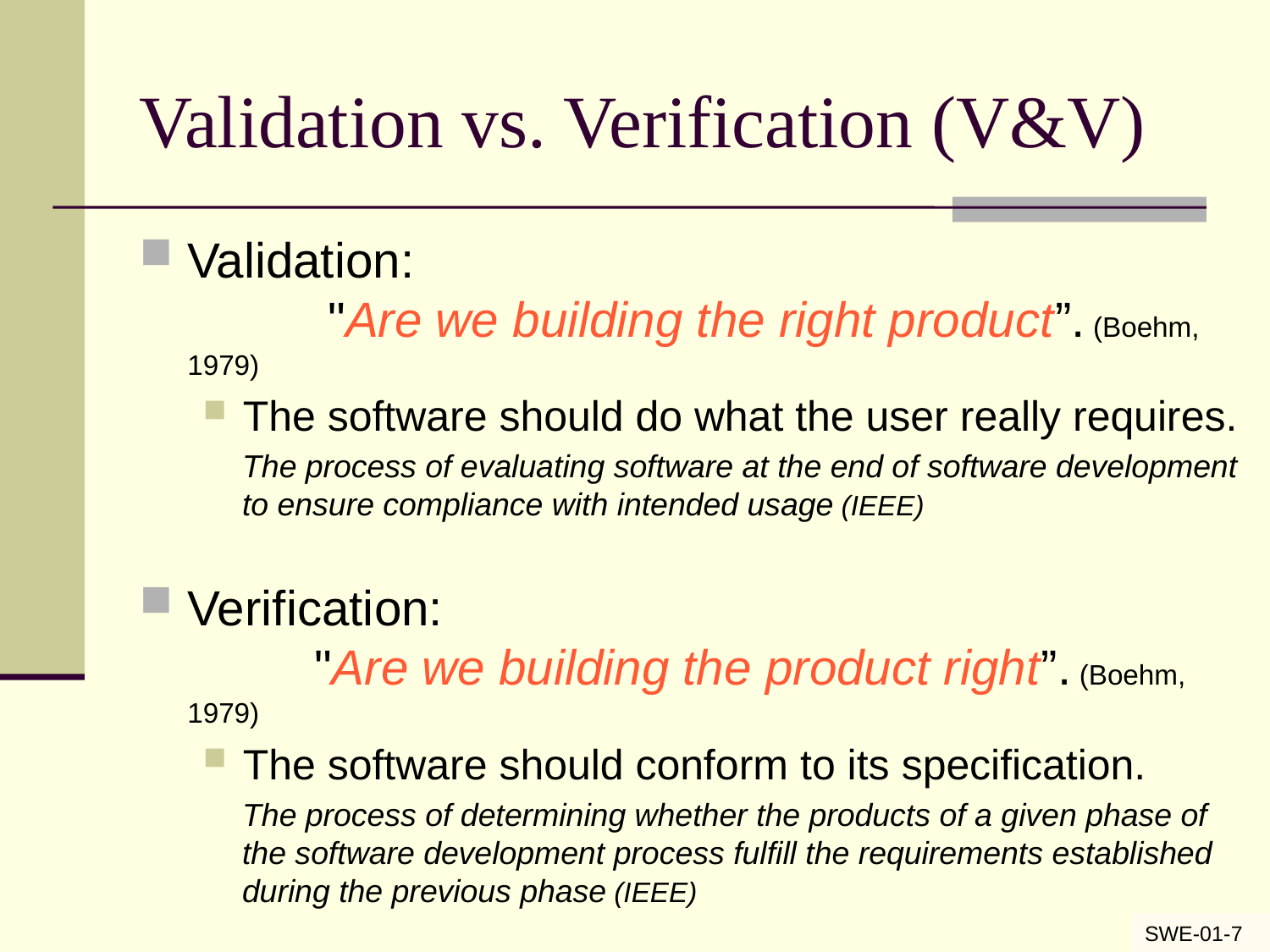

# Validation vs. Verification (V&V)
Validation:
	 "Are we building the right product”. (Boehm, 1979)
The software should do what the user really requires.
The process of evaluating software at the end of software development  to ensure compliance with intended usage (IEEE)

Verification:
	"Are we building the product right”. (Boehm, 1979)
The software should conform to its specification.
The process of determining whether the products of a given phase of the software development process fulfill the requirements established during the previous phase (IEEE)